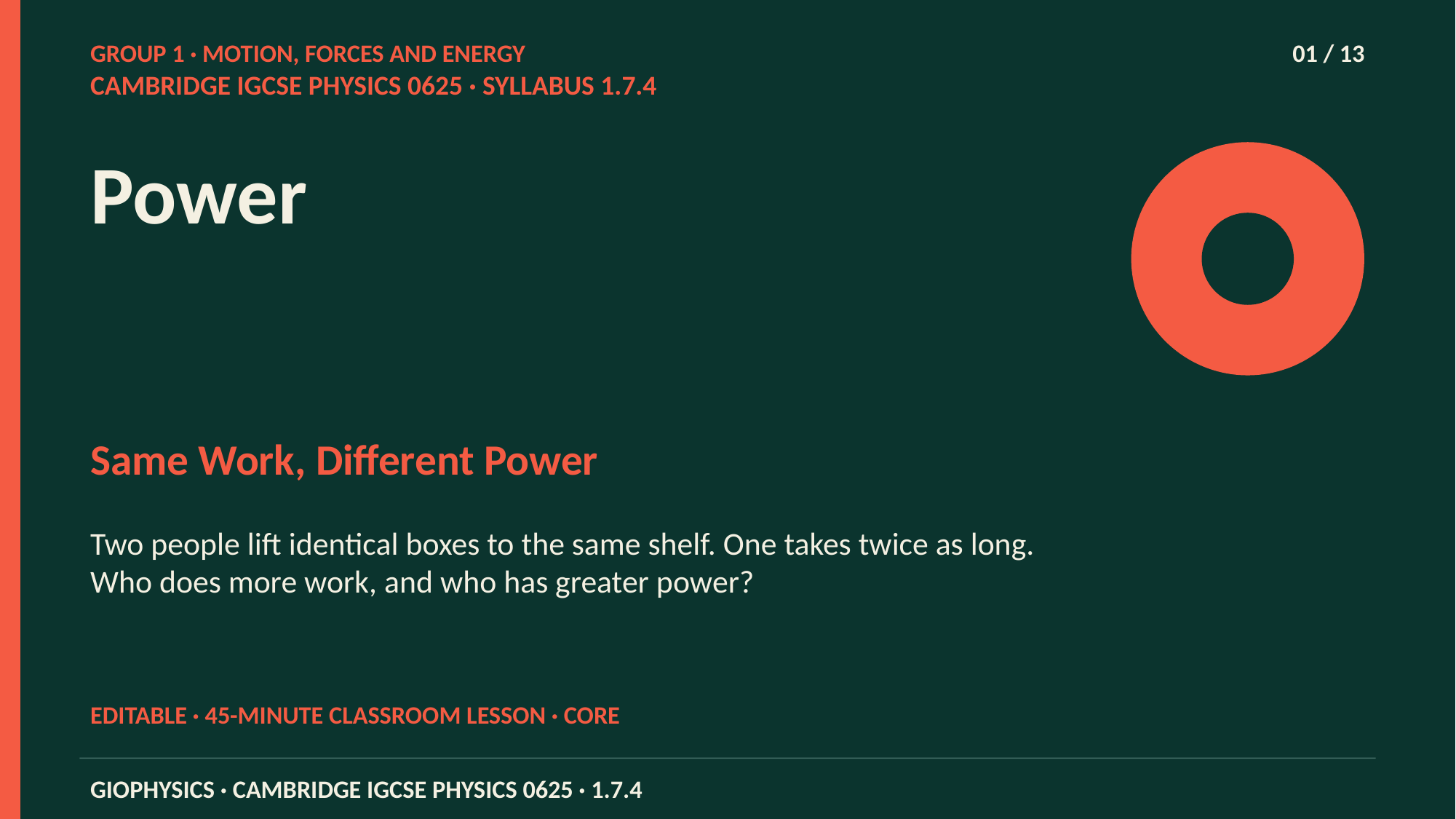

GROUP 1 · MOTION, FORCES AND ENERGY
01 / 13
CAMBRIDGE IGCSE PHYSICS 0625 · SYLLABUS 1.7.4
Power

Same Work, Different Power
Two people lift identical boxes to the same shelf. One takes twice as long. Who does more work, and who has greater power?
EDITABLE · 45-MINUTE CLASSROOM LESSON · CORE

GIOPHYSICS · CAMBRIDGE IGCSE PHYSICS 0625 · 1.7.4